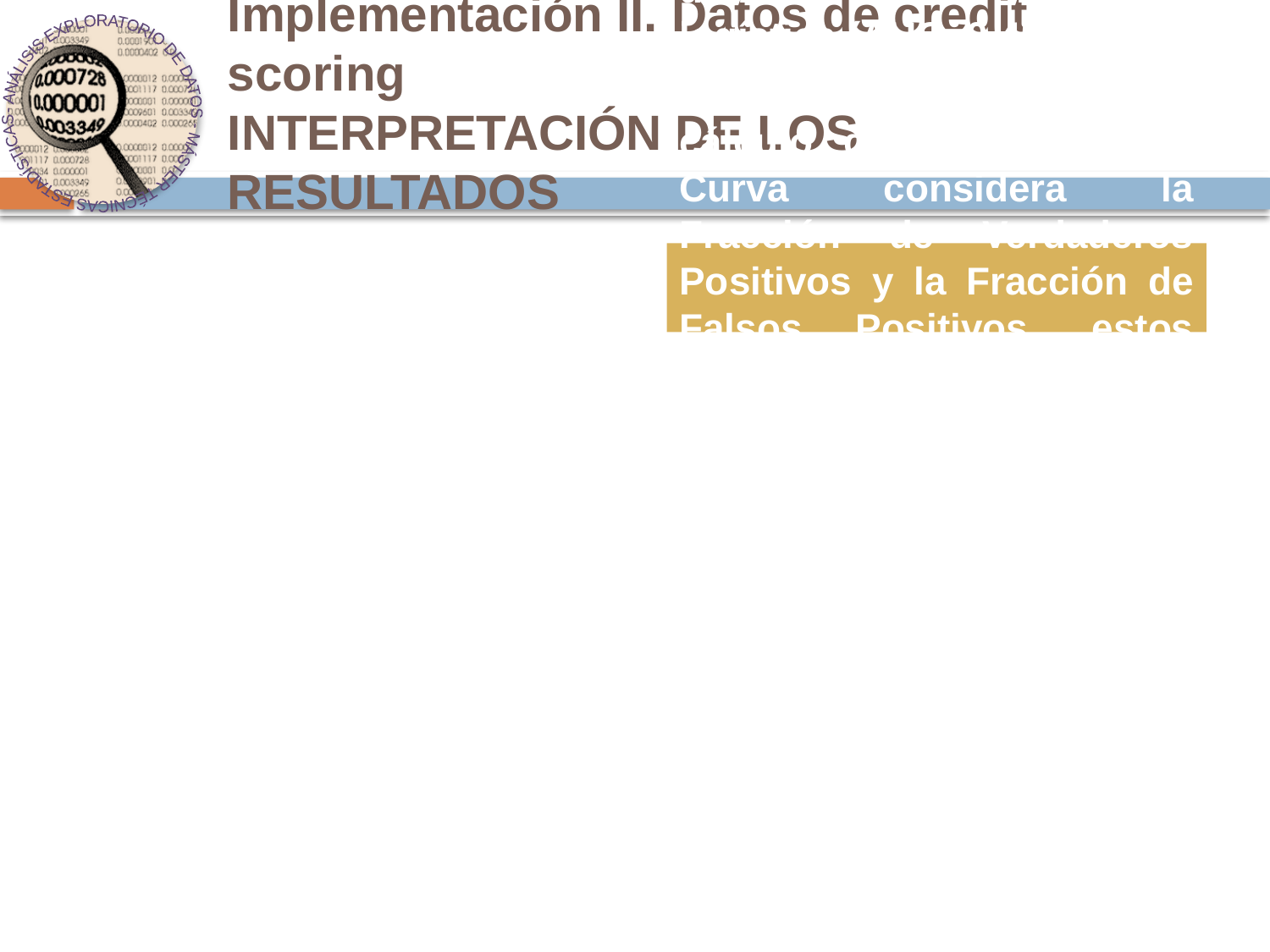

Comparando el área bajo la curva ROC obtenida en los tres clasificadores podemos deducir que con los datos de credit scoring, el mejor clasificador es el análisis discriminante ya que es el que mayor área posee (AUC= 0.639). Luego clasificaría mejor los datos el árbol (AUC=0.496) y por último la regresión logística (AUC=0.454).
Teniendo en cuenta que el cálculo del Área Bajo la Curva considera la Fracción de Verdaderos Positivos y la Fracción de Falsos Positivos, estos resultados son perfectamente coherentes con la interpretación que se hacía sobre la matriz de confusión.
Finalmente puede decirse, que aunque no se puede eliminar el riesgo de equivocarnos, la concesión de créditos conociendo las variables incluídas en el análisis, se realizaría con un riesgo menor utilizando como clasificador el análisis discriminante.

Implementación II. Datos de credit scoring
INTERPRETACIÓN DE LOS RESULTADOS